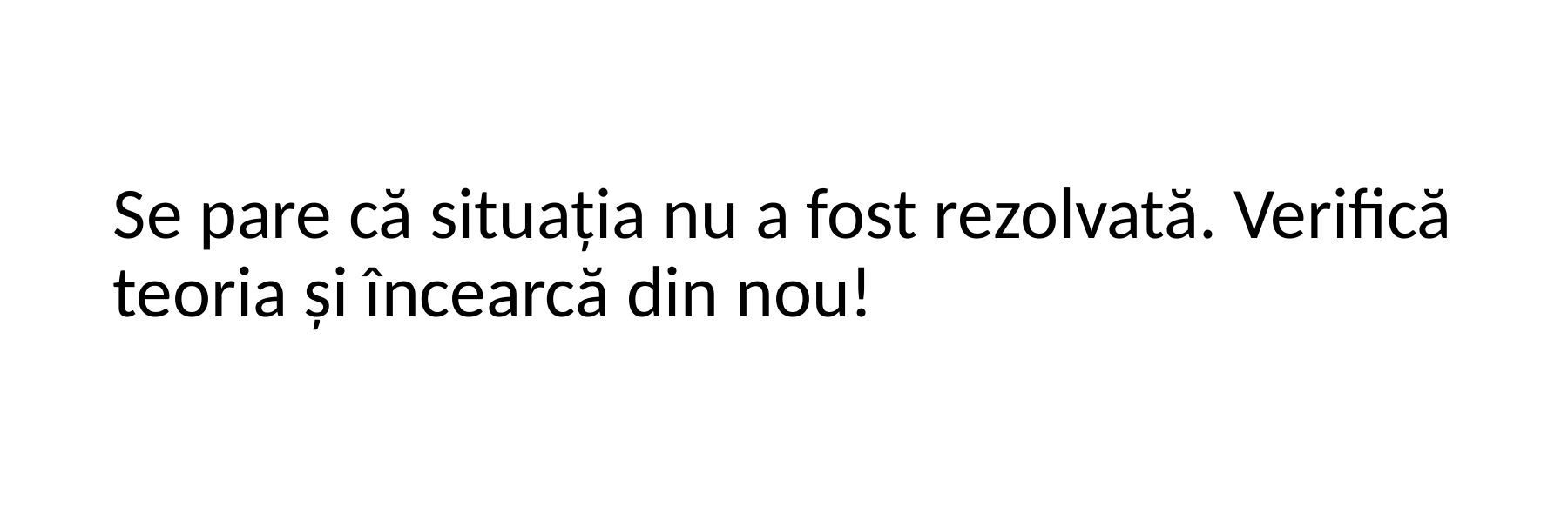

Se pare că situația nu a fost rezolvată. Verifică teoria și încearcă din nou!